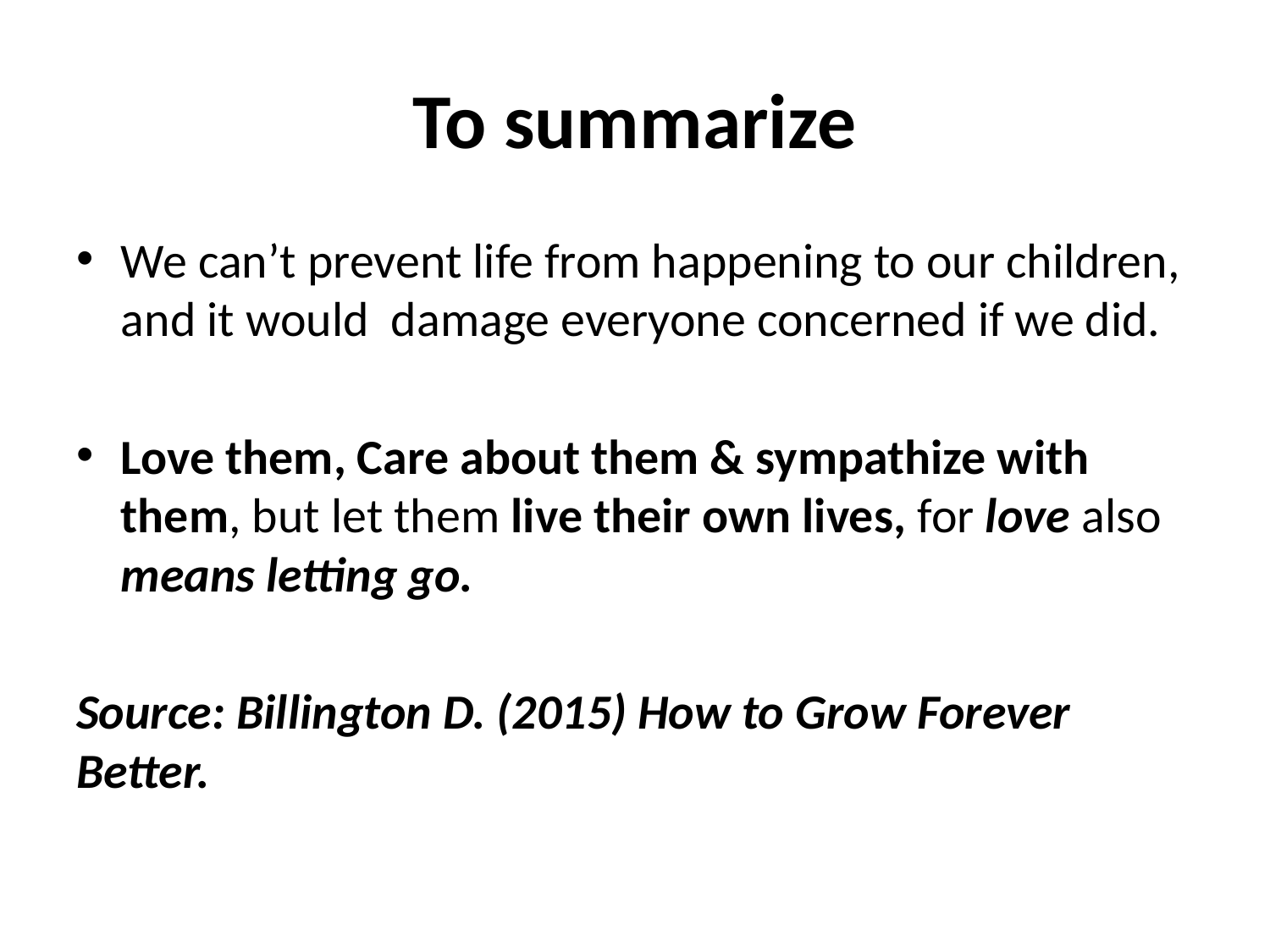

# To summarize
We can’t prevent life from happening to our children, and it would  damage everyone concerned if we did.

Love them, Care about them & sympathize with them, but let them live their own lives, for love also means letting go.

Source: Billington D. (2015) How to Grow Forever Better.